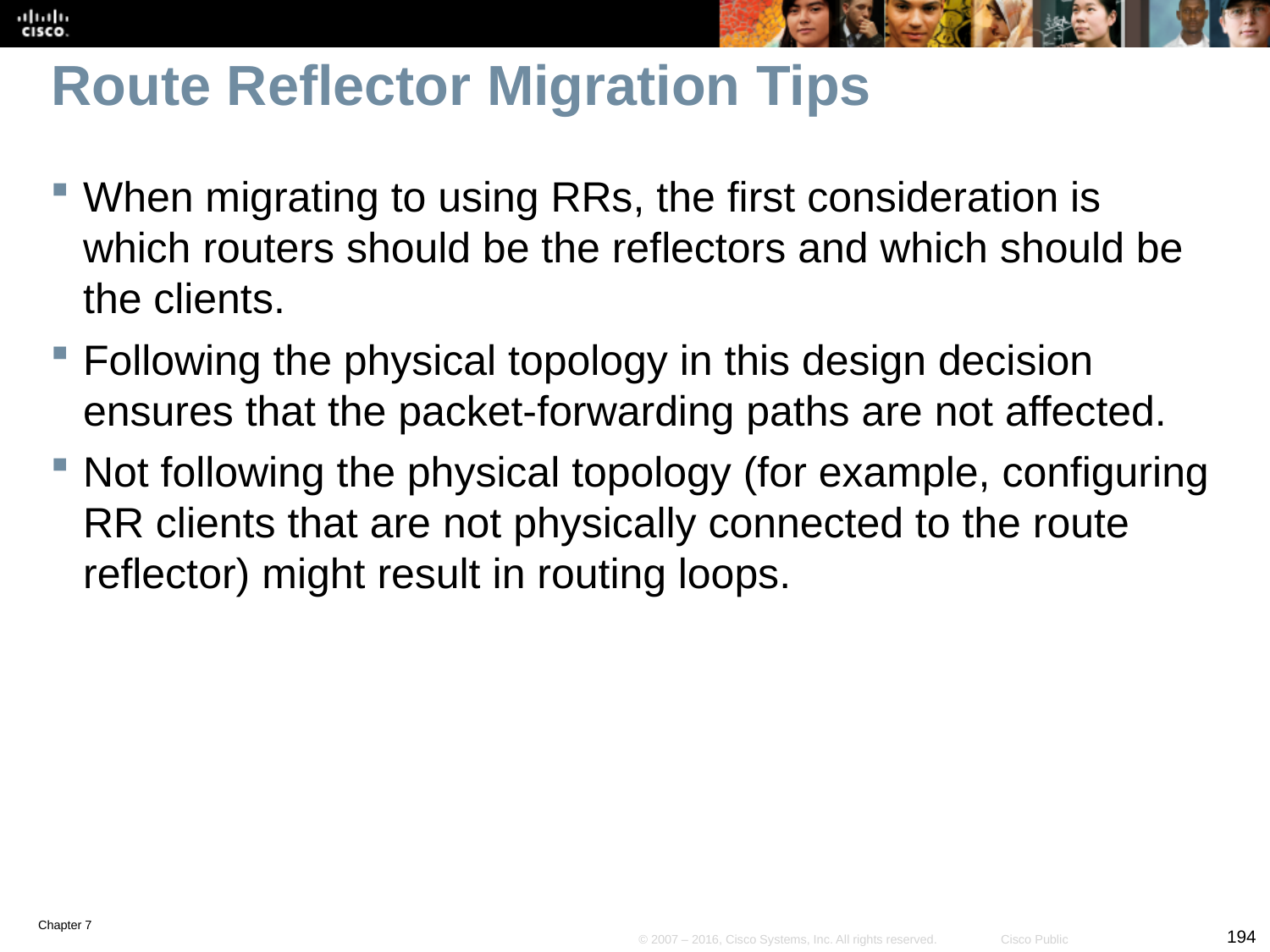

# Route Reflector Migration Tips
When migrating to using RRs, the first consideration is which routers should be the reflectors and which should be the clients.
Following the physical topology in this design decision ensures that the packet-forwarding paths are not affected.
Not following the physical topology (for example, configuring RR clients that are not physically connected to the route reflector) might result in routing loops.